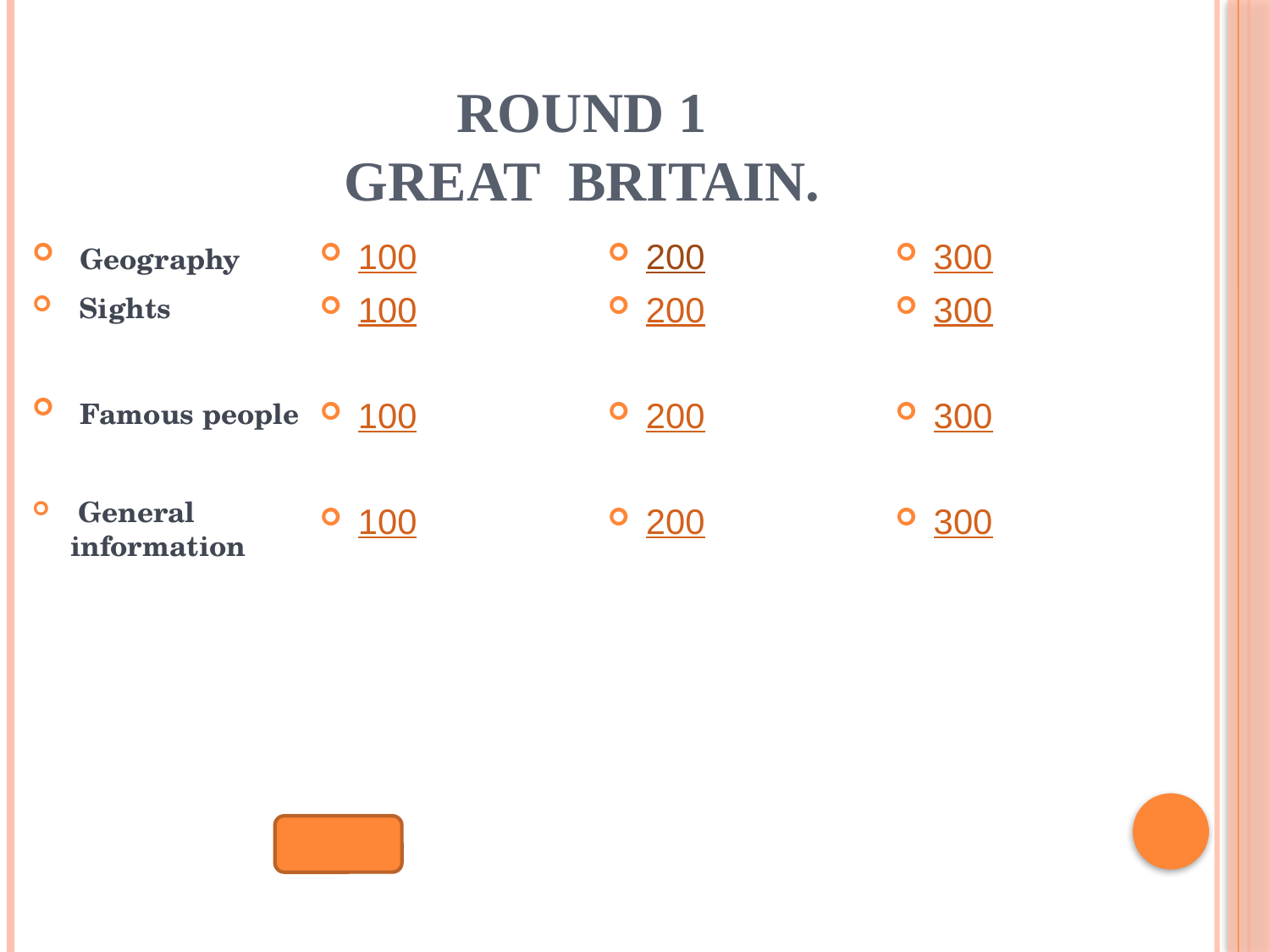

# Round 1 Great  Britain.
 Geography
 Sights

 Famous people

 General information

100
100

100

100

200
200

200

200

300
300

300

300